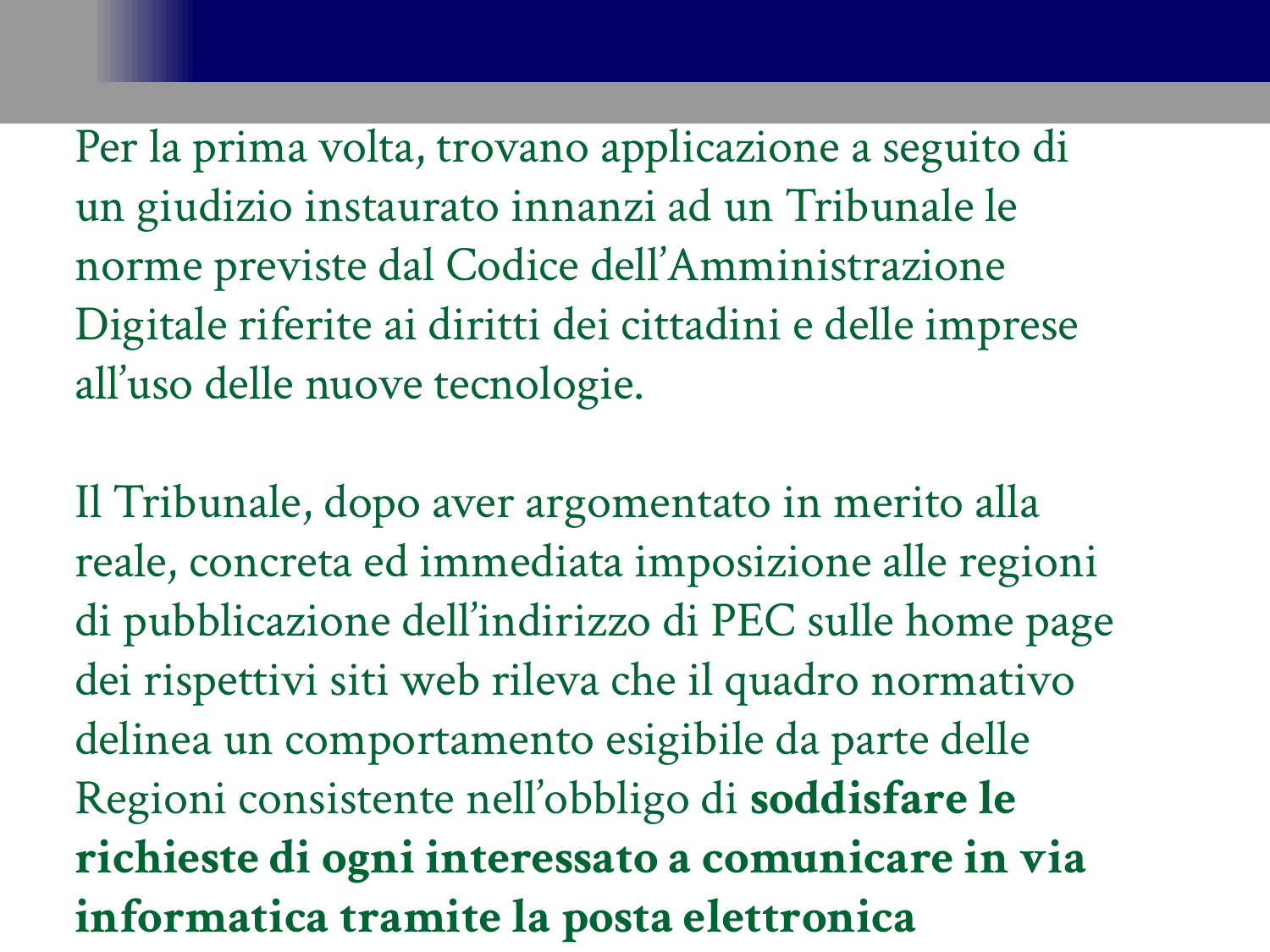

Per la prima volta, trovano applicazione a seguito di un giudizio instaurato innanzi ad un Tribunale le norme previste dal Codice dell’Amministrazione Digitale riferite ai diritti dei cittadini e delle imprese all’uso delle nuove tecnologie.

Il Tribunale, dopo aver argomentato in merito alla reale, concreta ed immediata imposizione alle regioni di pubblicazione dell’indirizzo di PEC sulle home page dei rispettivi siti web rileva che il quadro normativo delinea un comportamento esigibile da parte delle Regioni consistente nell’obbligo di soddisfare le richieste di ogni interessato a comunicare in via informatica tramite la posta elettronica certificata.